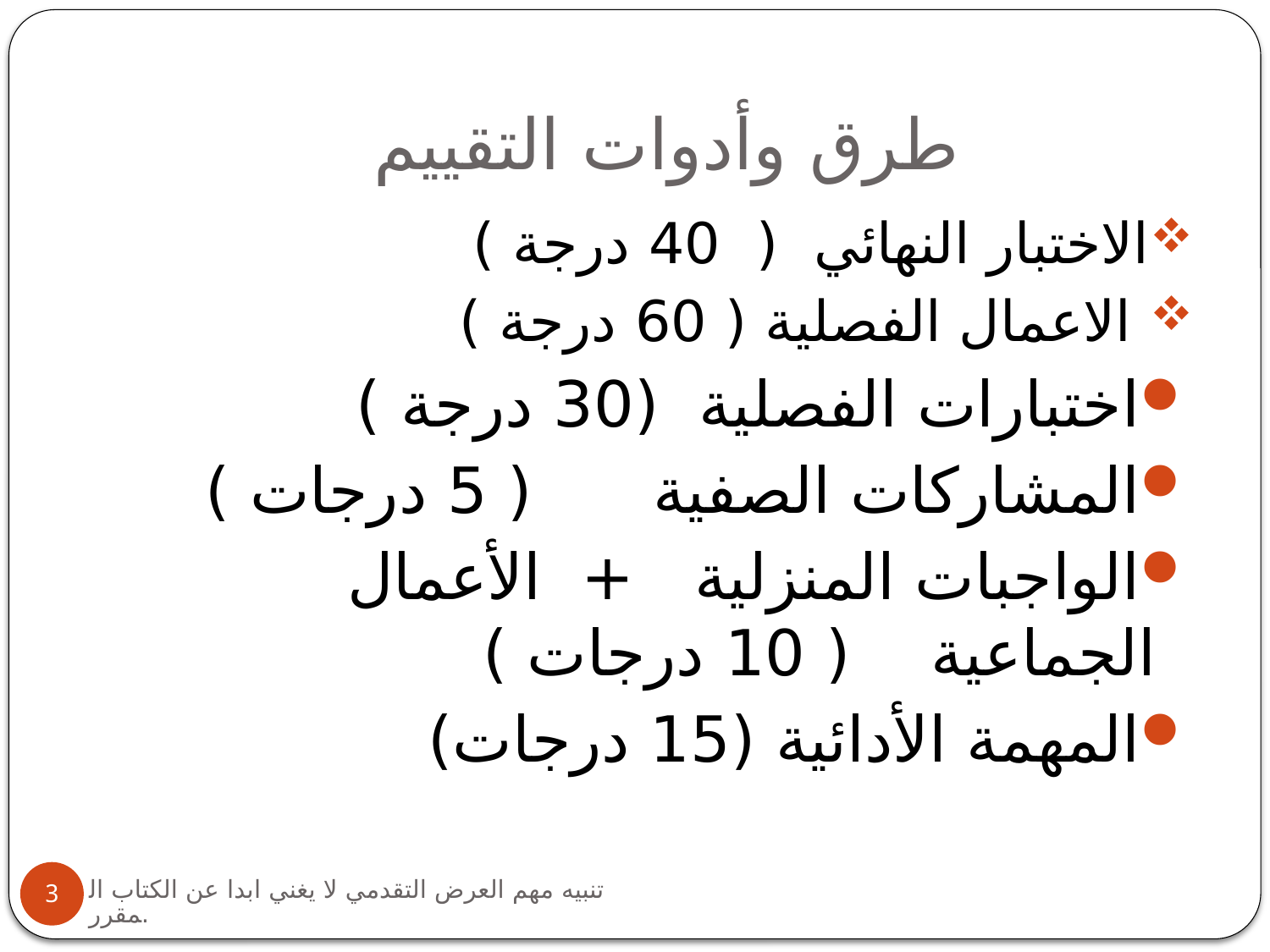

# طرق وأدوات التقييم
الاختبار النهائي  (  40 درجة )
 الاعمال الفصلية ( 60 درجة )
اختبارات الفصلية  (30 درجة )
المشاركات الصفية      ( 5 درجات )
الواجبات المنزلية   +  الأعمال الجماعية    ( 10 درجات )
المهمة الأدائية (15 درجات)

تنبيه مهم العرض التقدمي لا يغني ابدا عن الكتاب المقرر.
3